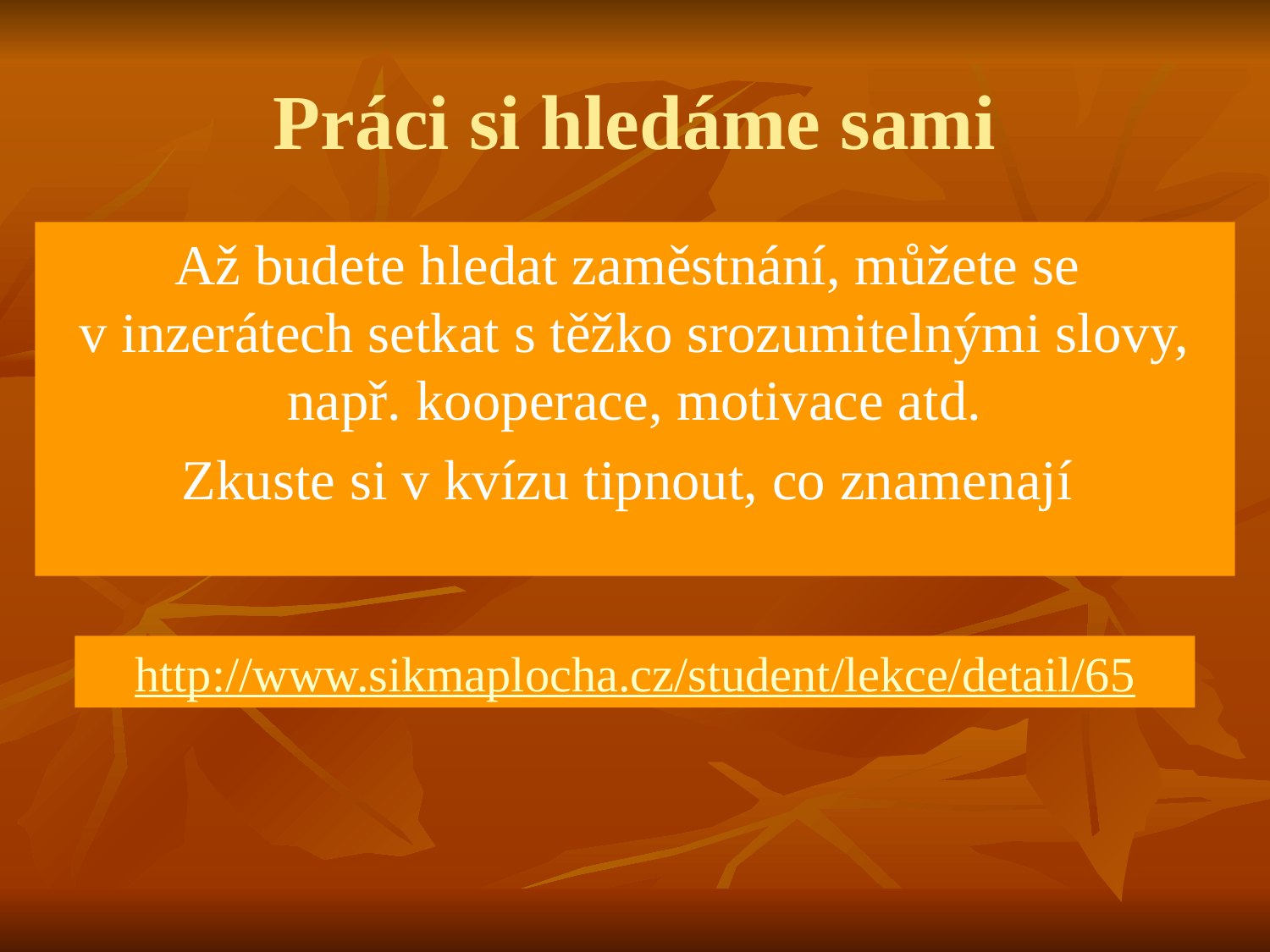

# Práci si hledáme sami
Až budete hledat zaměstnání, můžete se
v inzerátech setkat s těžko srozumitelnými slovy, např. kooperace, motivace atd.
Zkuste si v kvízu tipnout, co znamenají

http://www.sikmaplocha.cz/student/lekce/detail/65